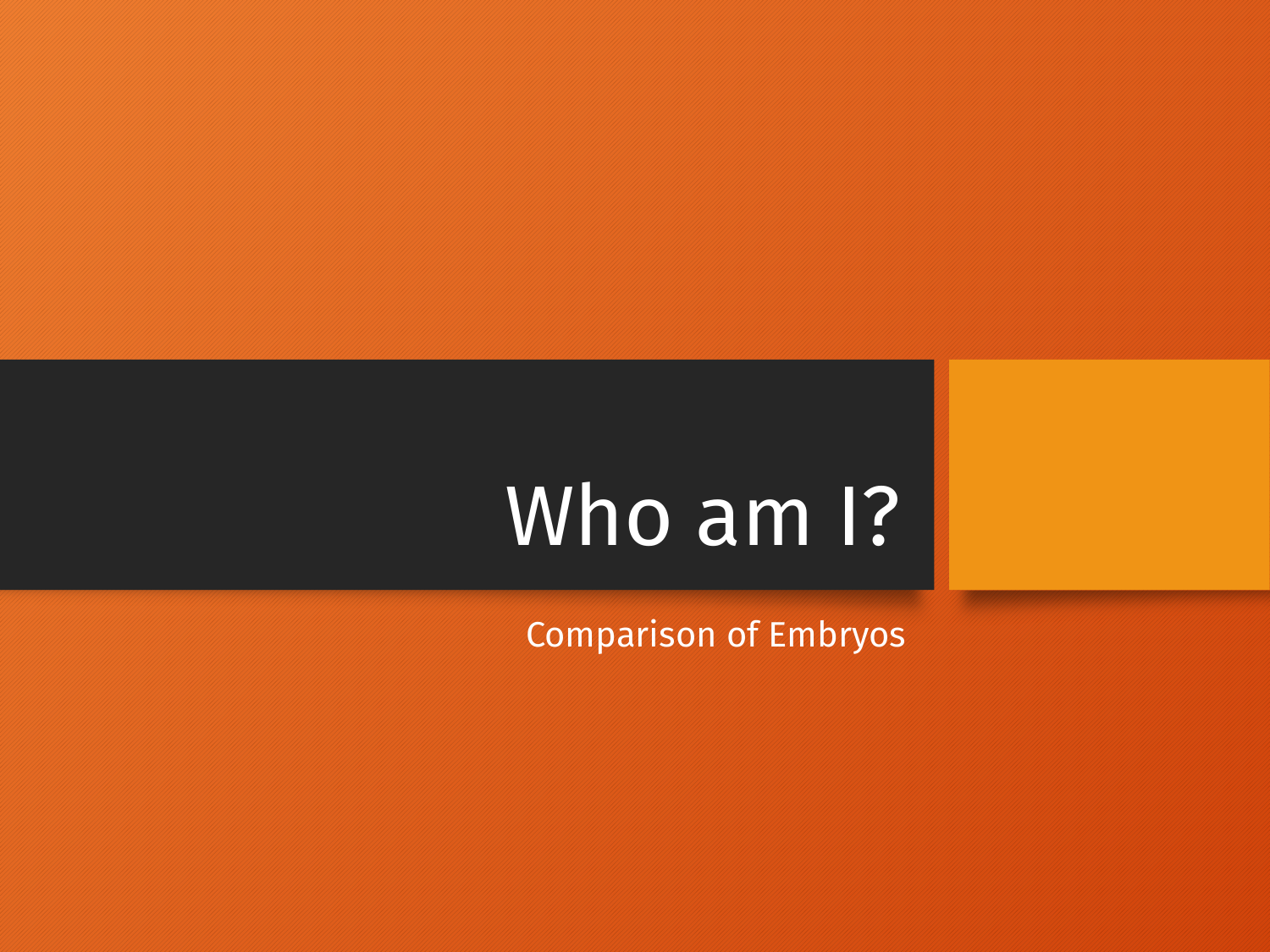

# Who am I?
Comparison of Embryos